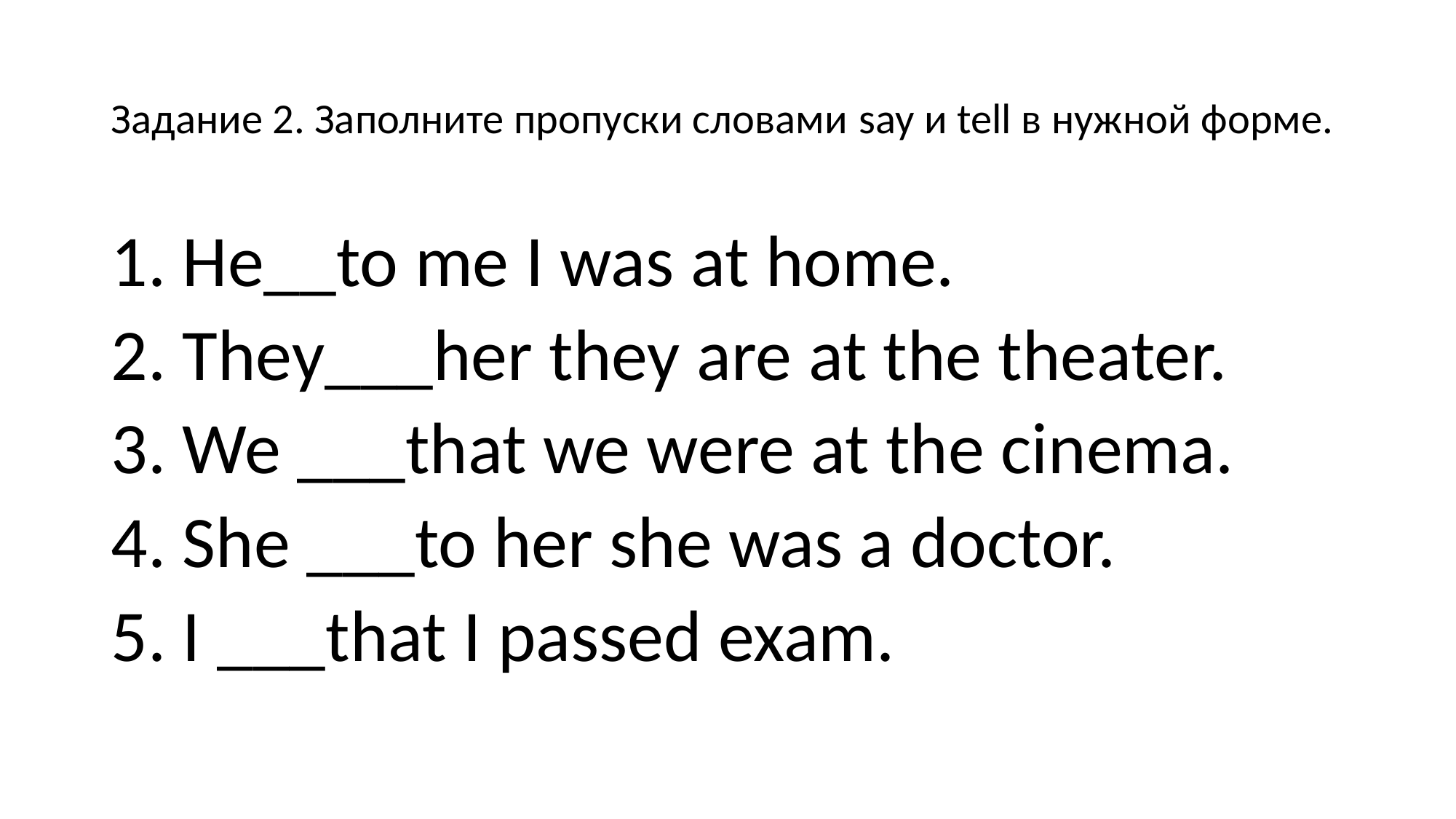

# Задание 2. Заполните пропуски словами say и tell в нужной форме.
1. He__to me I was at home.
2. They___her they are at the theater.
3. We ___that we were at the cinema.
4. She ___to her she was a doctor.
5. I ___that I passed exam.